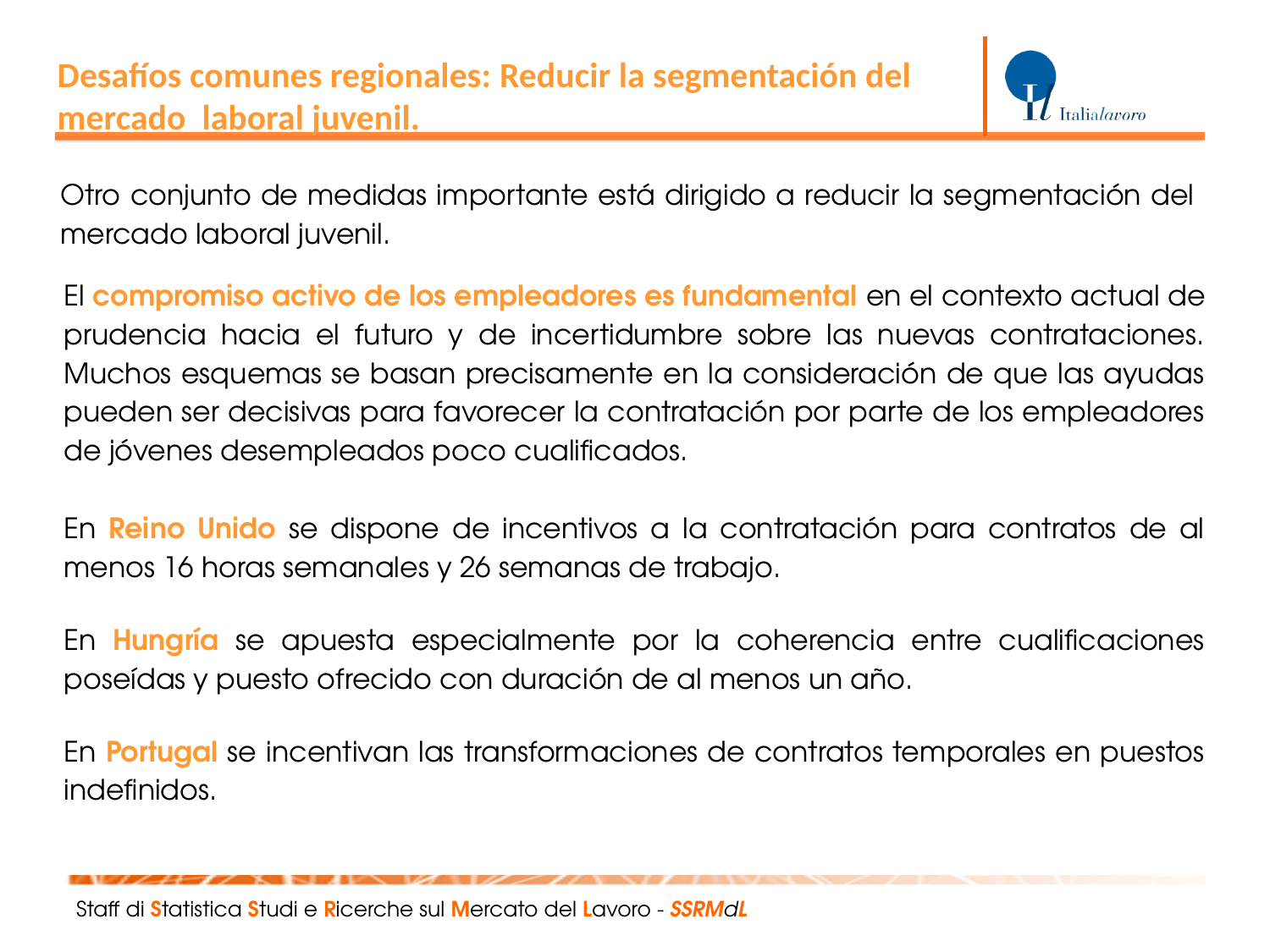

Desafíos comunes regionales: Reducir la segmentación del mercado  laboral juvenil.
Otro conjunto de medidas importante está dirigido a reducir la segmentación del mercado laboral juvenil.
El compromiso activo de los empleadores es fundamental en el contexto actual de prudencia hacia el futuro y de incertidumbre sobre las nuevas contrataciones. Muchos esquemas se basan precisamente en la consideración de que las ayudas pueden ser decisivas para favorecer la contratación por parte de los empleadores de jóvenes desempleados poco cualificados.

En Reino Unido se dispone de incentivos a la contratación para contratos de al menos 16 horas semanales y 26 semanas de trabajo.

En Hungría se apuesta especialmente por la coherencia entre cualificaciones poseídas y puesto ofrecido con duración de al menos un año.

En Portugal se incentivan las transformaciones de contratos temporales en puestos indefinidos.
Staff di Statistica Studi e Ricerche sul Mercato del Lavoro - SSRMdL